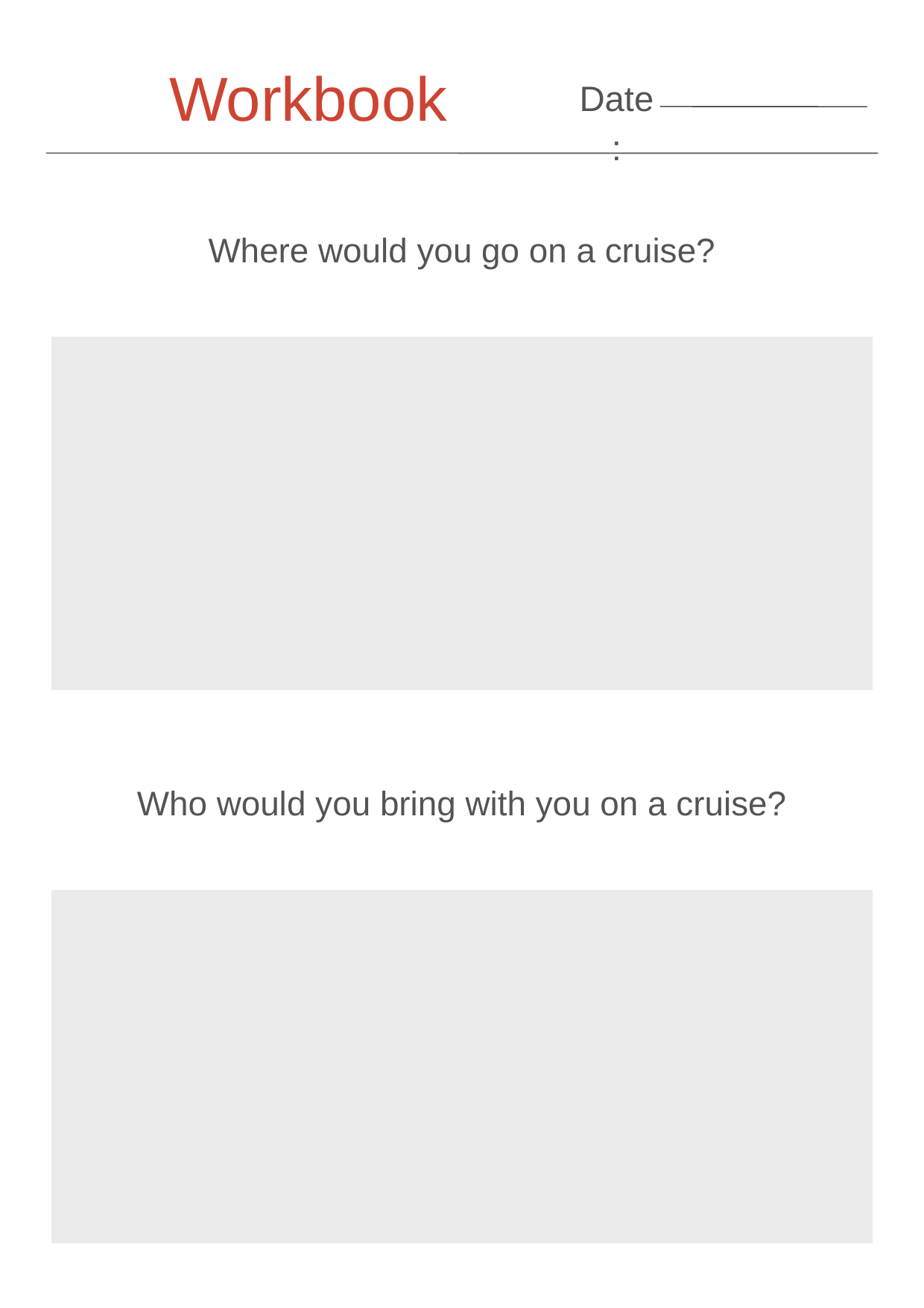

Workbook
Date:

Where would you go on a cruise?

Who would you bring with you on a cruise?